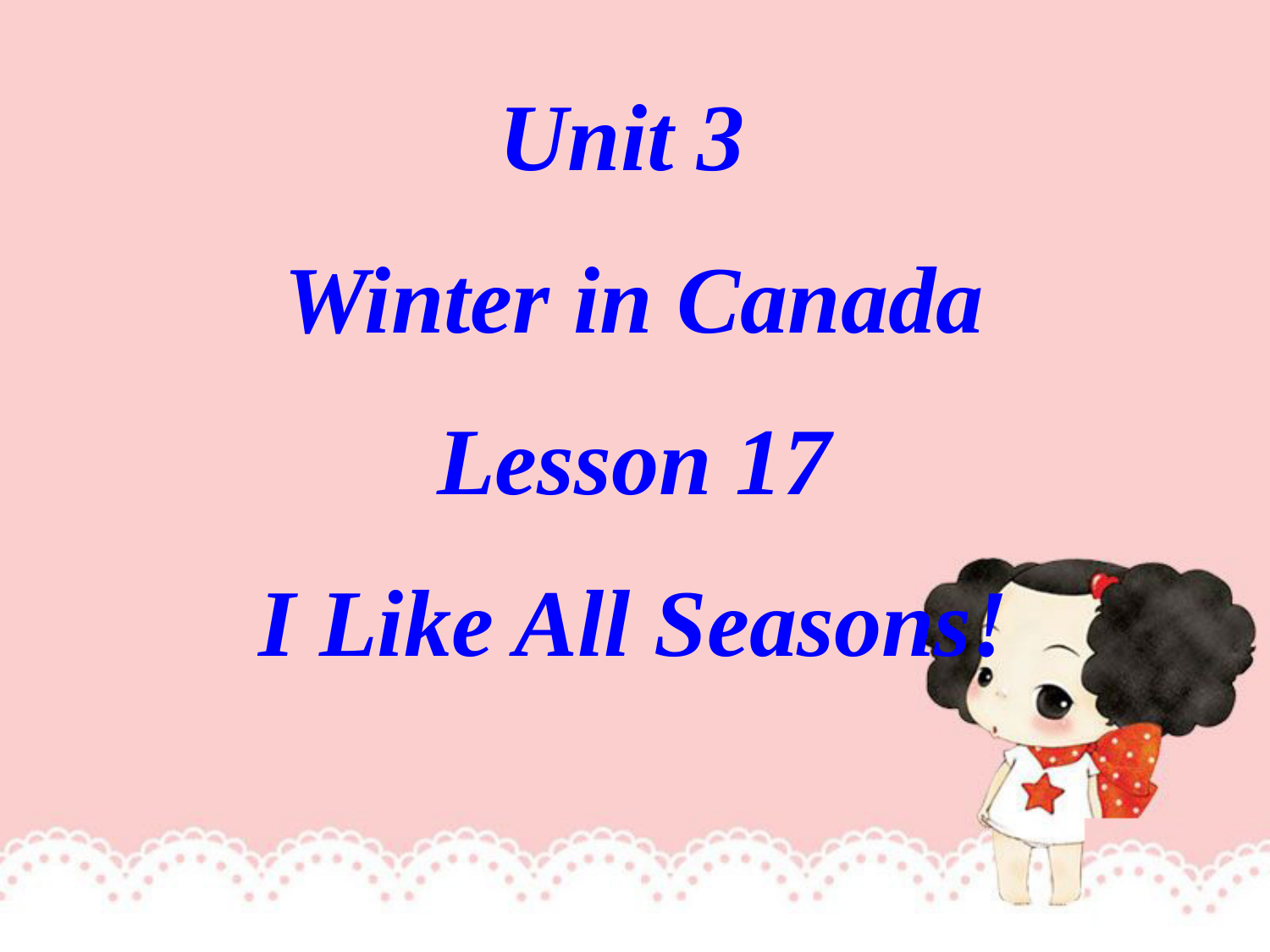

Unit 3
Winter in Canada
Lesson 17
I Like All Seasons!